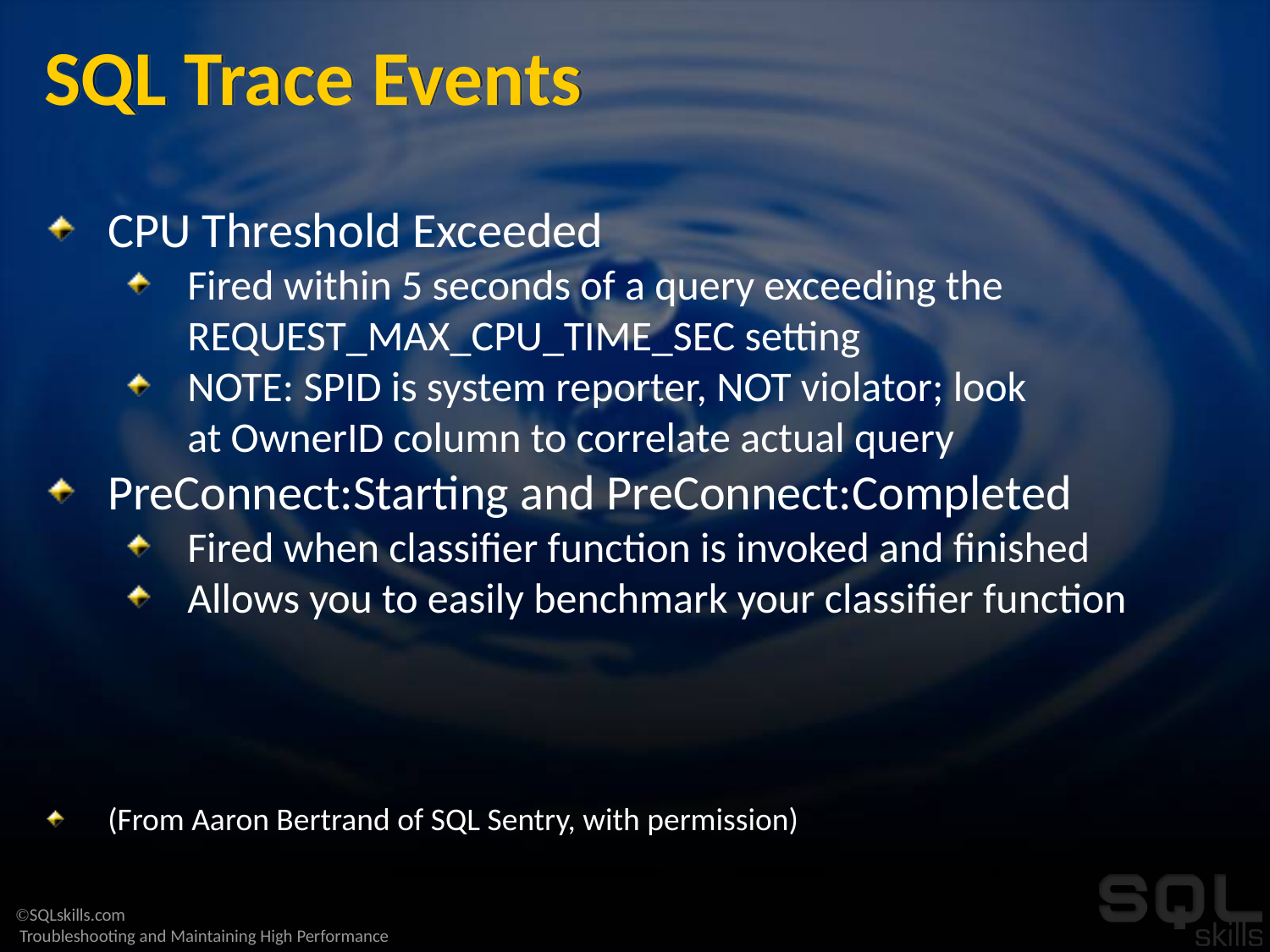

# SQL Trace Events
CPU Threshold Exceeded
Fired within 5 seconds of a query exceeding the REQUEST_MAX_CPU_TIME_SEC setting
NOTE: SPID is system reporter, NOT violator; look
at OwnerID column to correlate actual query
PreConnect:Starting and PreConnect:Completed
Fired when classifier function is invoked and finished
Allows you to easily benchmark your classifier function

(From Aaron Bertrand of SQL Sentry, with permission)